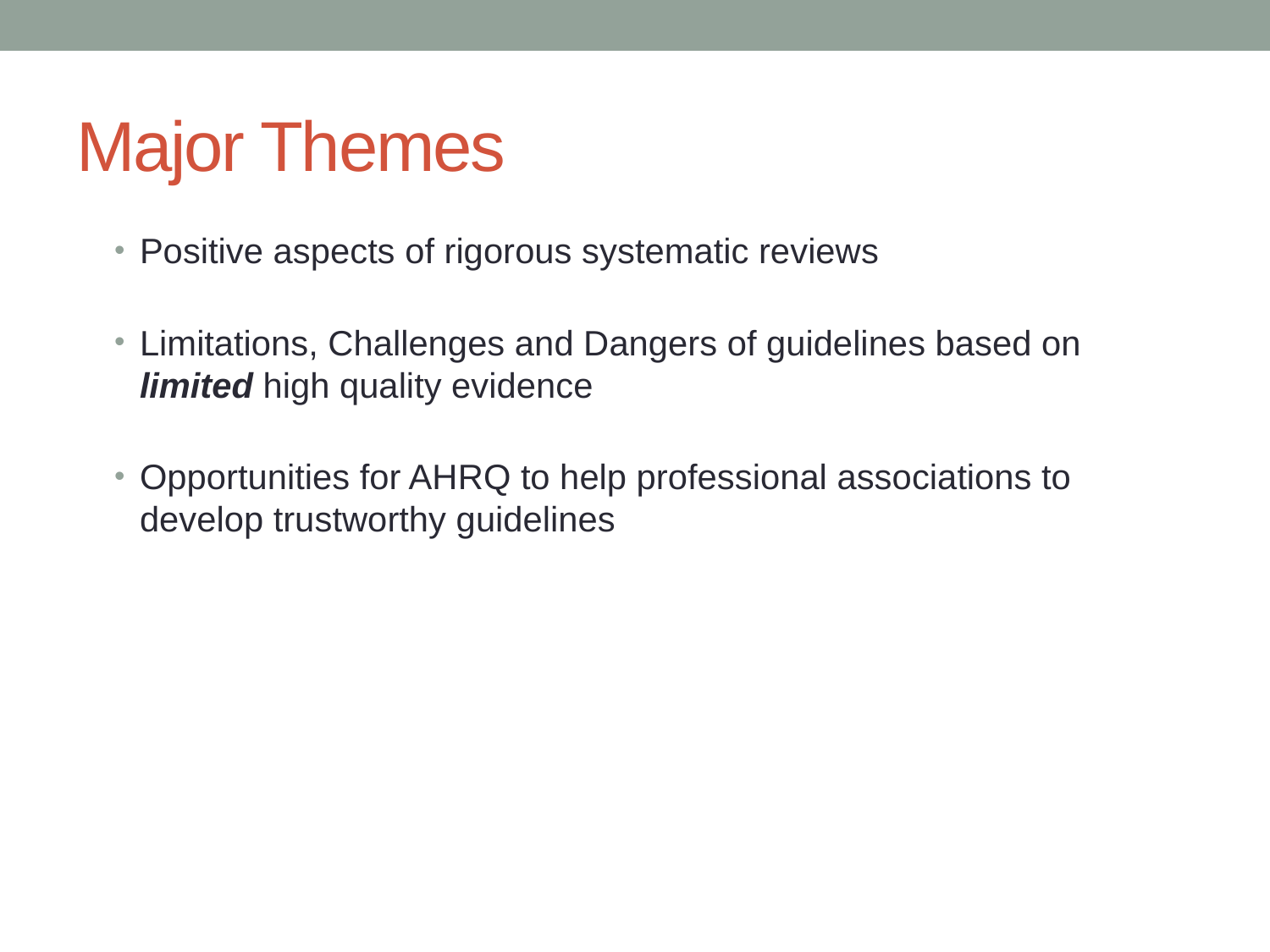

# Major Themes
Positive aspects of rigorous systematic reviews
Limitations, Challenges and Dangers of guidelines based on limited high quality evidence
Opportunities for AHRQ to help professional associations to develop trustworthy guidelines